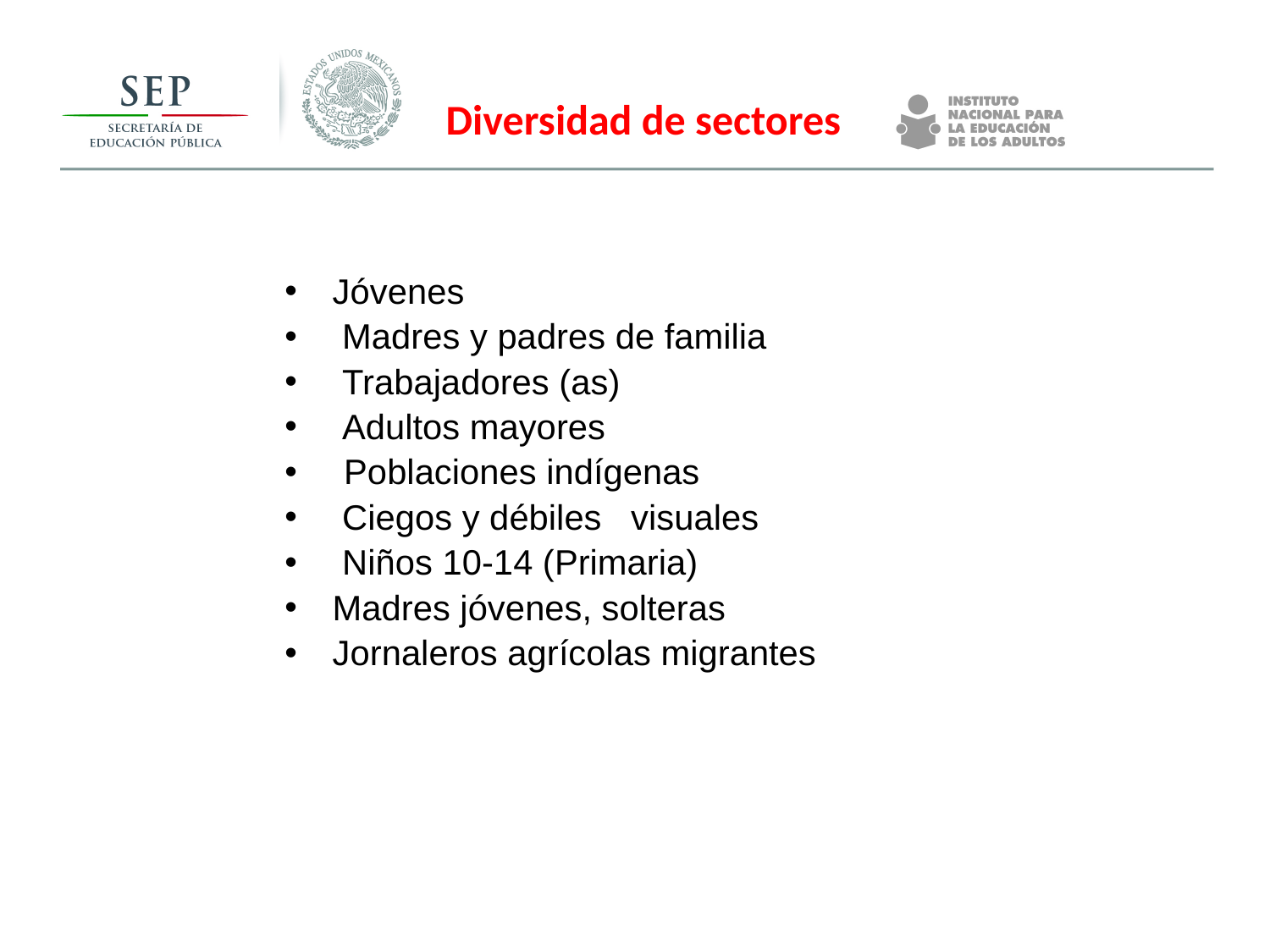

Diversidad de sectores
Jóvenes
 Madres y padres de familia
 Trabajadores (as)
 Adultos mayores
 Poblaciones indígenas
 Ciegos y débiles   visuales
 Niños 10-14 (Primaria)
Madres jóvenes, solteras
Jornaleros agrícolas migrantes